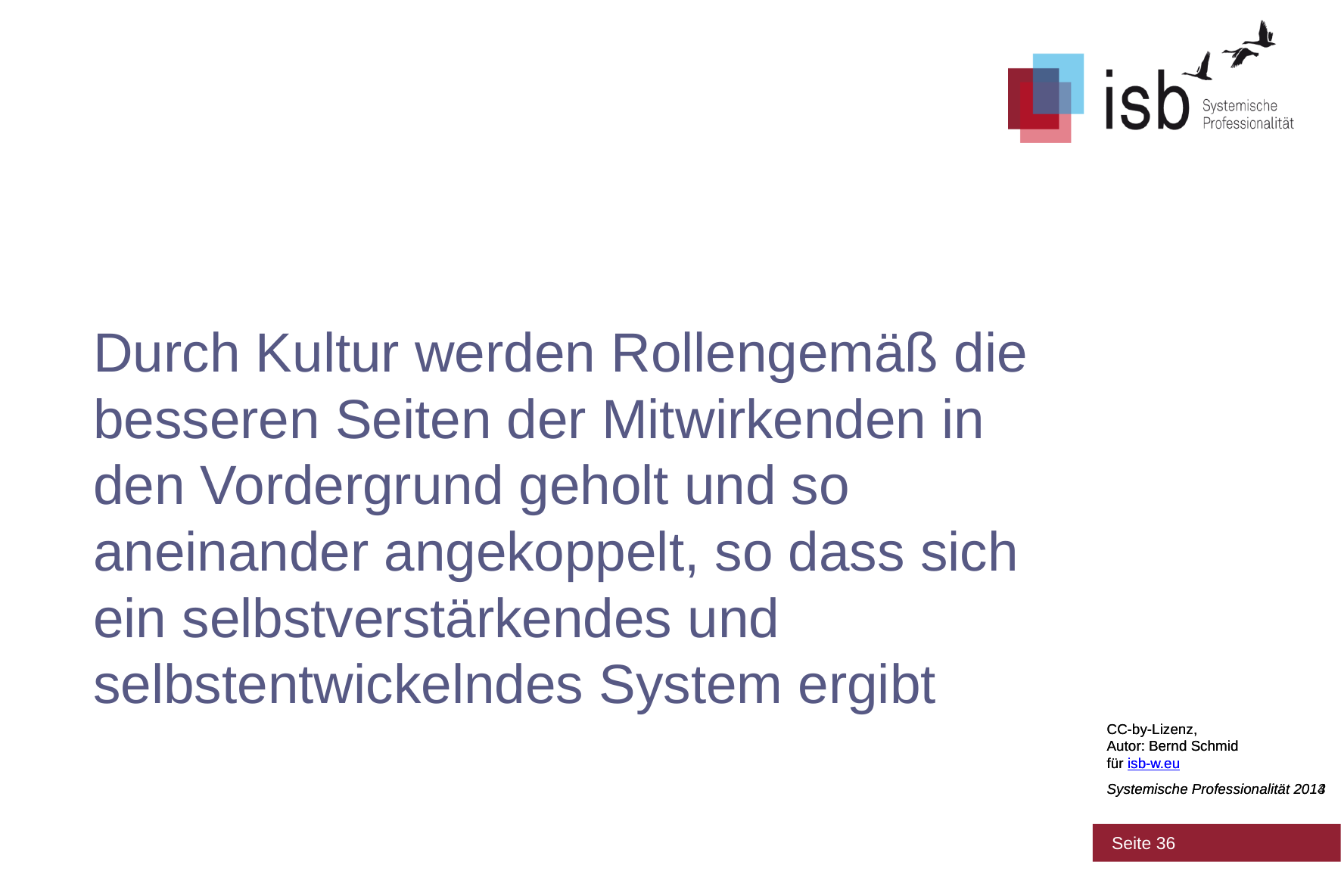

# Durch Kultur werden Rollengemäß die besseren Seiten der Mitwirkenden in den Vordergrund geholt und so aneinander angekoppelt, so dass sich ein selbstverstärkendes und selbstentwickelndes System ergibt

CC-by-Lizenz,
Autor: Bernd Schmid
für isb-w.eu
Systemische Professionalität 2013
 Seite 36